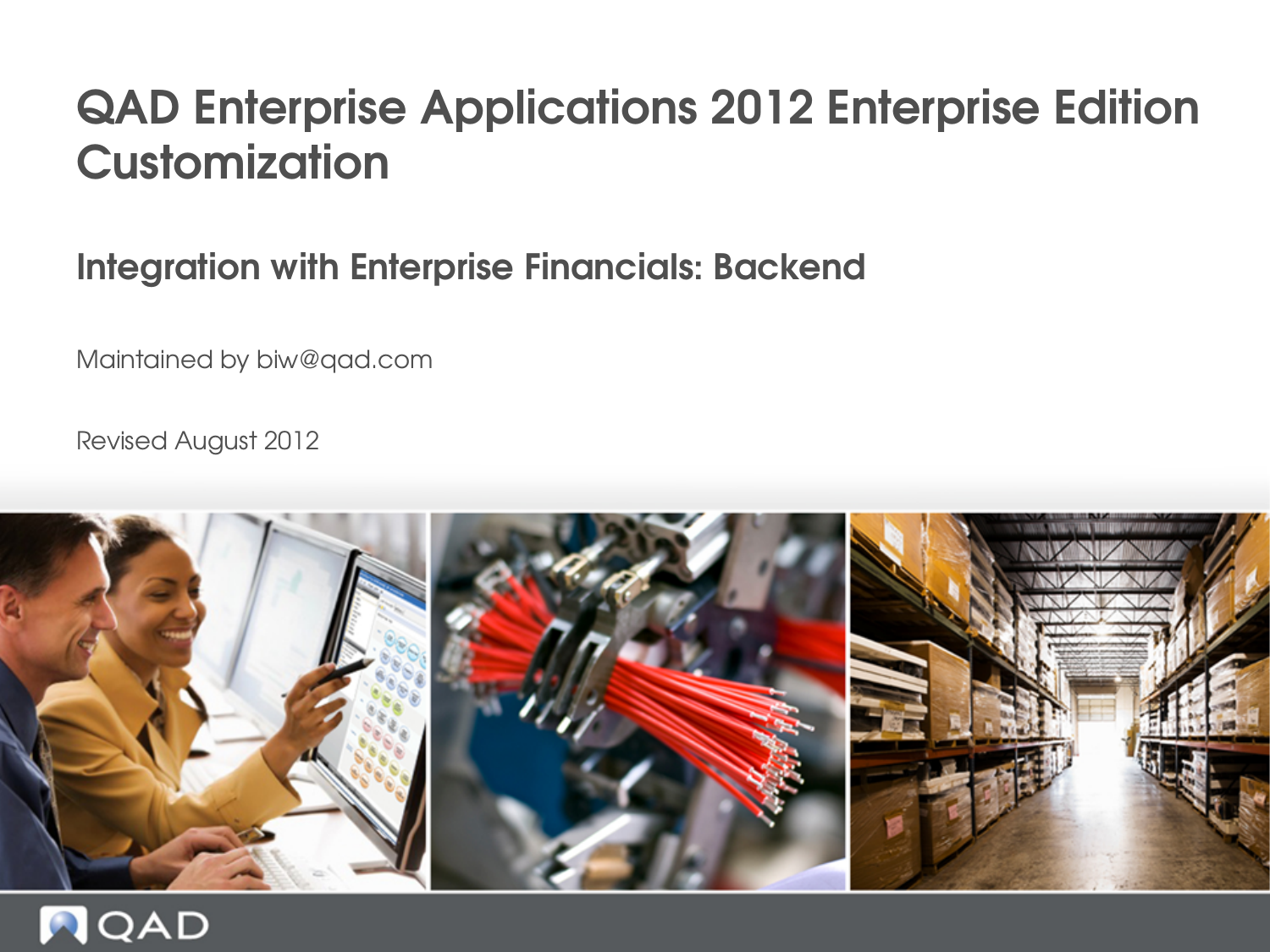

# QAD Enterprise Applications 2012 Enterprise Edition Customization
Integration with Enterprise Financials: Backend
Maintained by biw@qad.com

Revised August 2012